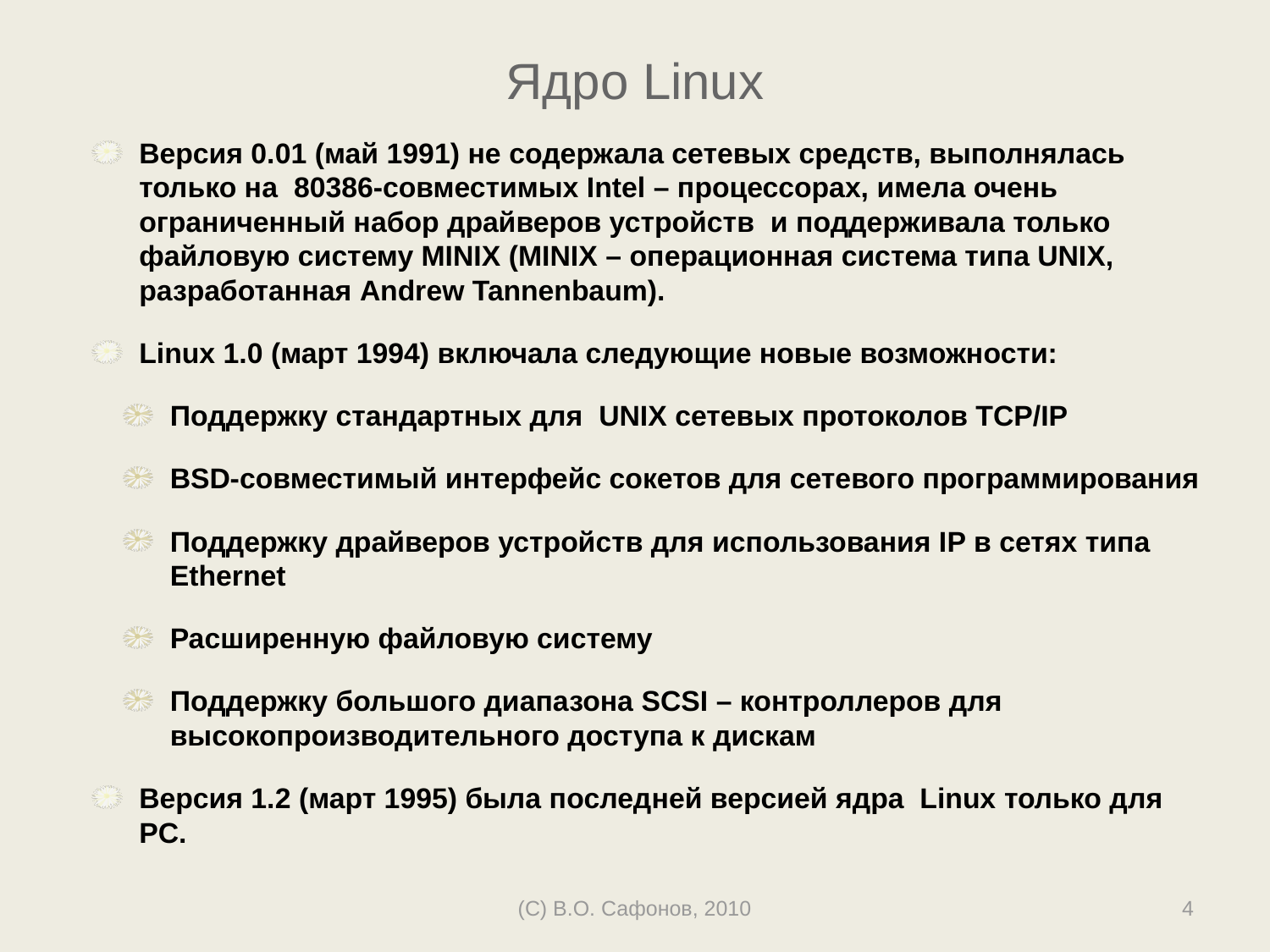

# Ядро Linux
Версия 0.01 (май 1991) не содержала сетевых средств, выполнялась только на  80386-совместимых Intel – процессорах, имела очень ограниченный набор драйверов устройств  и поддерживала только файловую систему MINIX (MINIX – операционная система типа UNIX, разработанная Andrew Tannenbaum).
Linux 1.0 (март 1994) включала следующие новые возможности:
Поддержку стандартных для  UNIX сетевых протоколов TCP/IP
BSD-совместимый интерфейс сокетов для сетевого программирования
Поддержку драйверов устройств для использования IP в сетях типа Ethernet
Расширенную файловую систему
Поддержку большого диапазона SCSI – контроллеров для высокопроизводительного доступа к дискам
Версия 1.2 (март 1995) была последней версией ядра  Linux только для PC.
(C) В.О. Сафонов, 2010
4